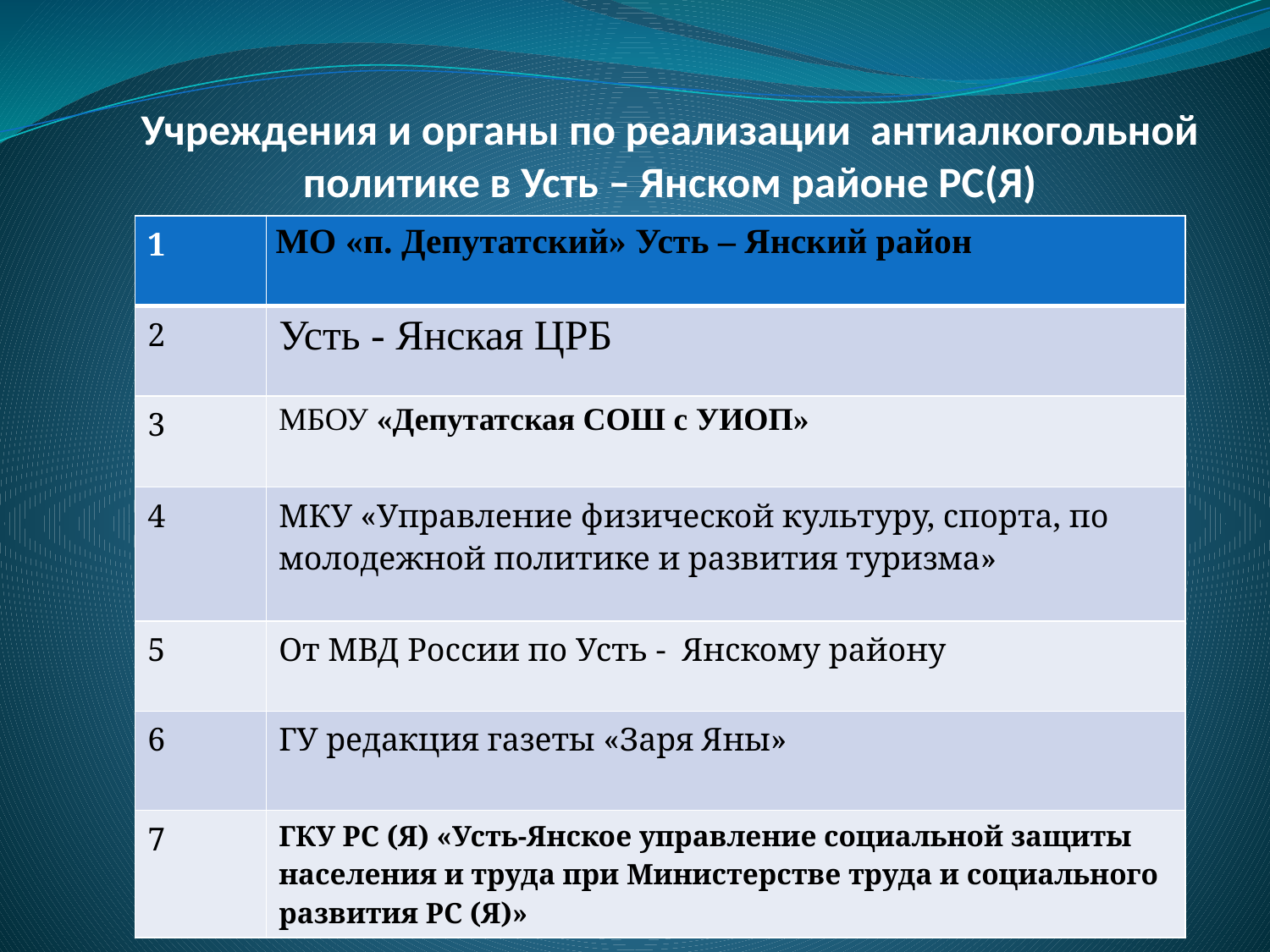

# Учреждения и органы по реализации  антиалкогольной политике в Усть – Янском районе РС(Я)
| 1 | МО «п. Депутатский» Усть – Янский район |
| --- | --- |
| 2 | Усть - Янская ЦРБ |
| 3 | МБОУ «Депутатская СОШ с УИОП» |
| 4 | МКУ «Управление физической культуру, спорта, по молодежной политике и развития туризма» |
| 5 | От МВД России по Усть - Янскому району |
| 6 | ГУ редакция газеты «Заря Яны» |
| 7 | ГКУ РС (Я) «Усть-Янское управление социальной защиты населения и труда при Министерстве труда и социального развития РС (Я)» |